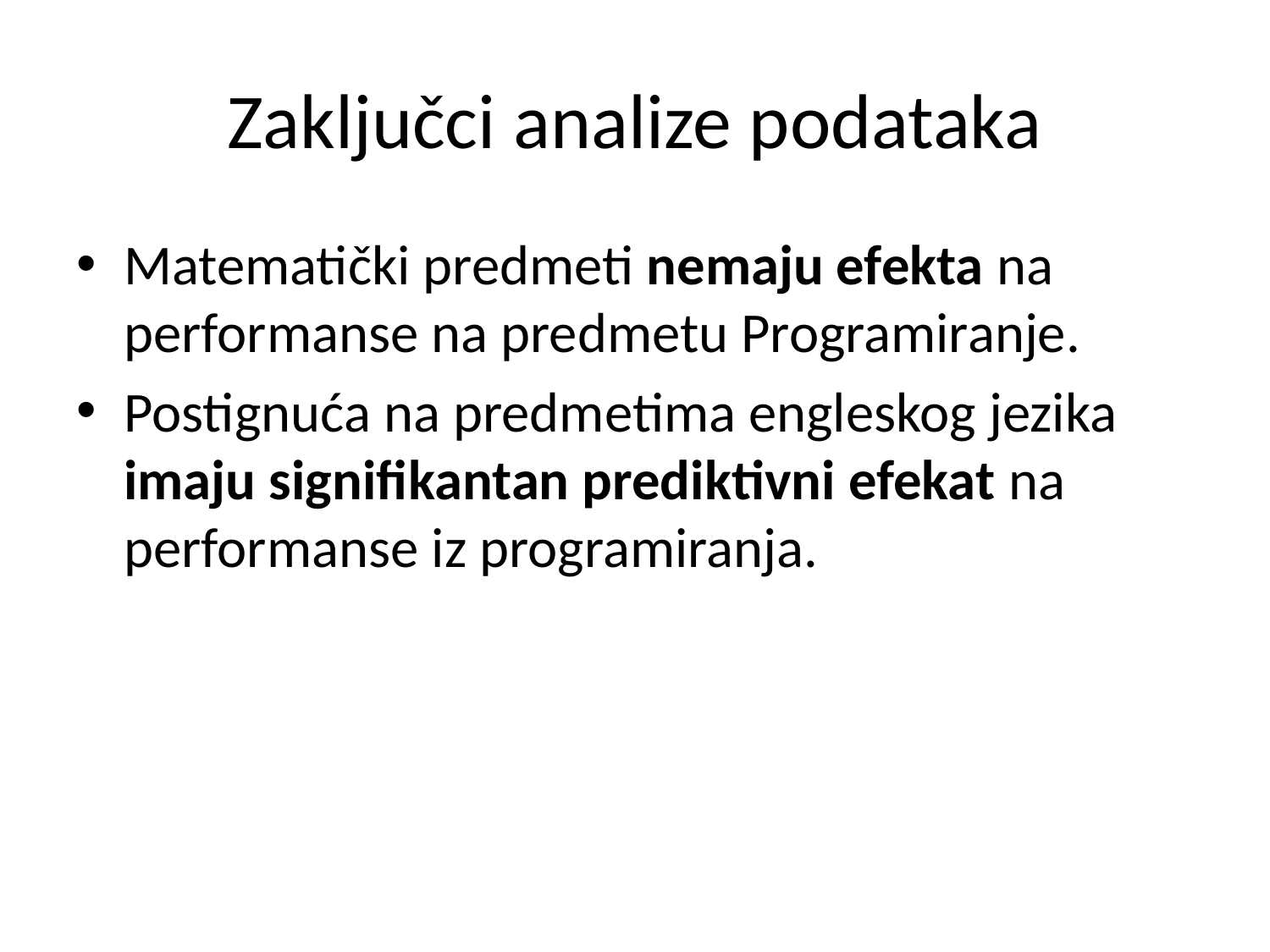

# Zaključci analize podataka
Matematički predmeti nemaju efekta na performanse na predmetu Programiranje.
Postignuća na predmetima engleskog jezika imaju signifikantan prediktivni efekat na performanse iz programiranja.